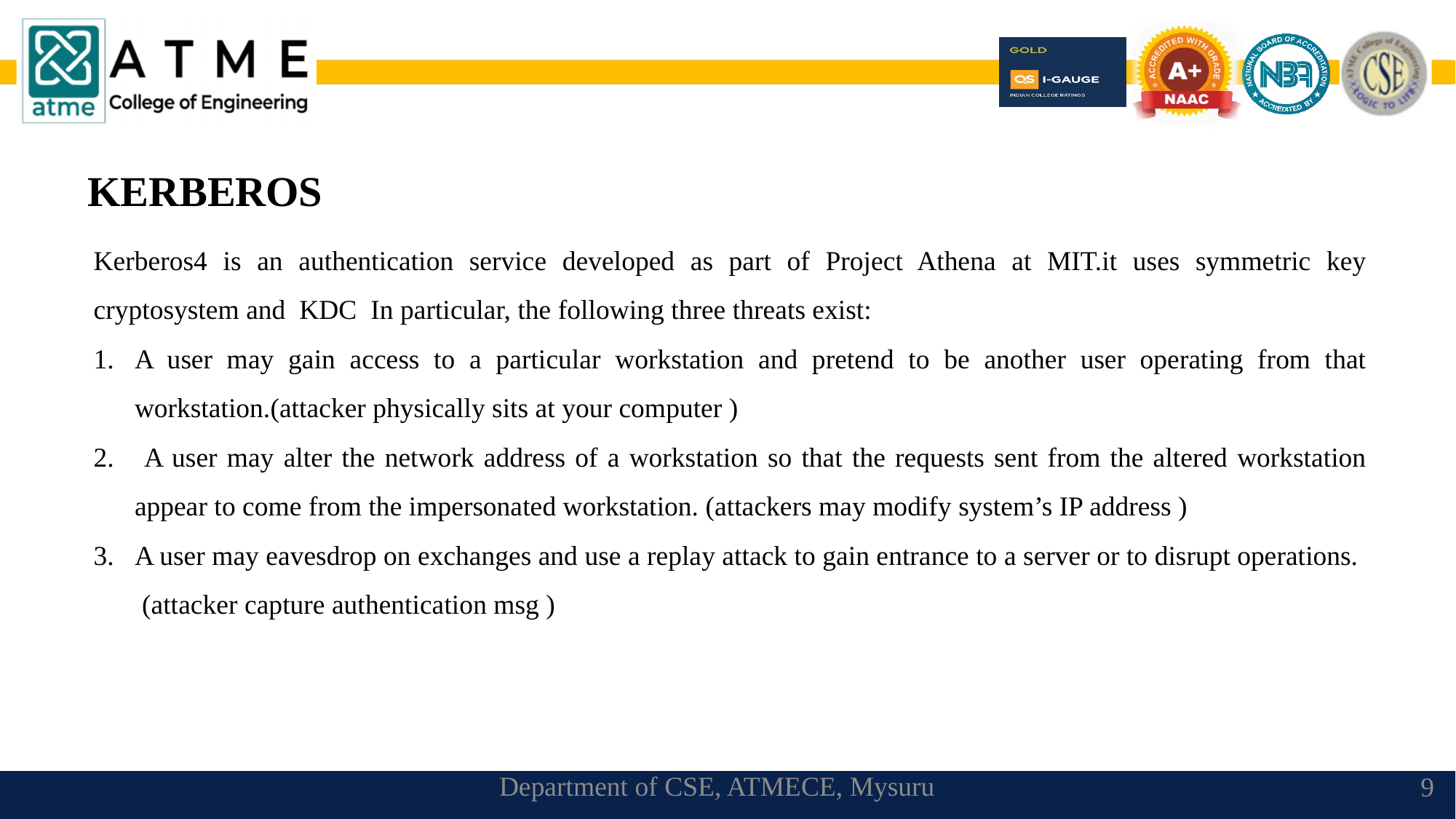

KERBEROS
Kerberos4 is an authentication service developed as part of Project Athena at MIT.it uses symmetric key cryptosystem and  KDC  In particular, the following three threats exist:
A user may gain access to a particular workstation and pretend to be another user operating from that workstation.(attacker physically sits at your computer )
 A user may alter the network address of a workstation so that the requests sent from the altered workstation appear to come from the impersonated workstation. (attackers may modify system’s IP address )
A user may eavesdrop on exchanges and use a replay attack to gain entrance to a server or to disrupt operations.
       (attacker capture authentication msg )
Department of CSE, ATMECE, Mysuru
9